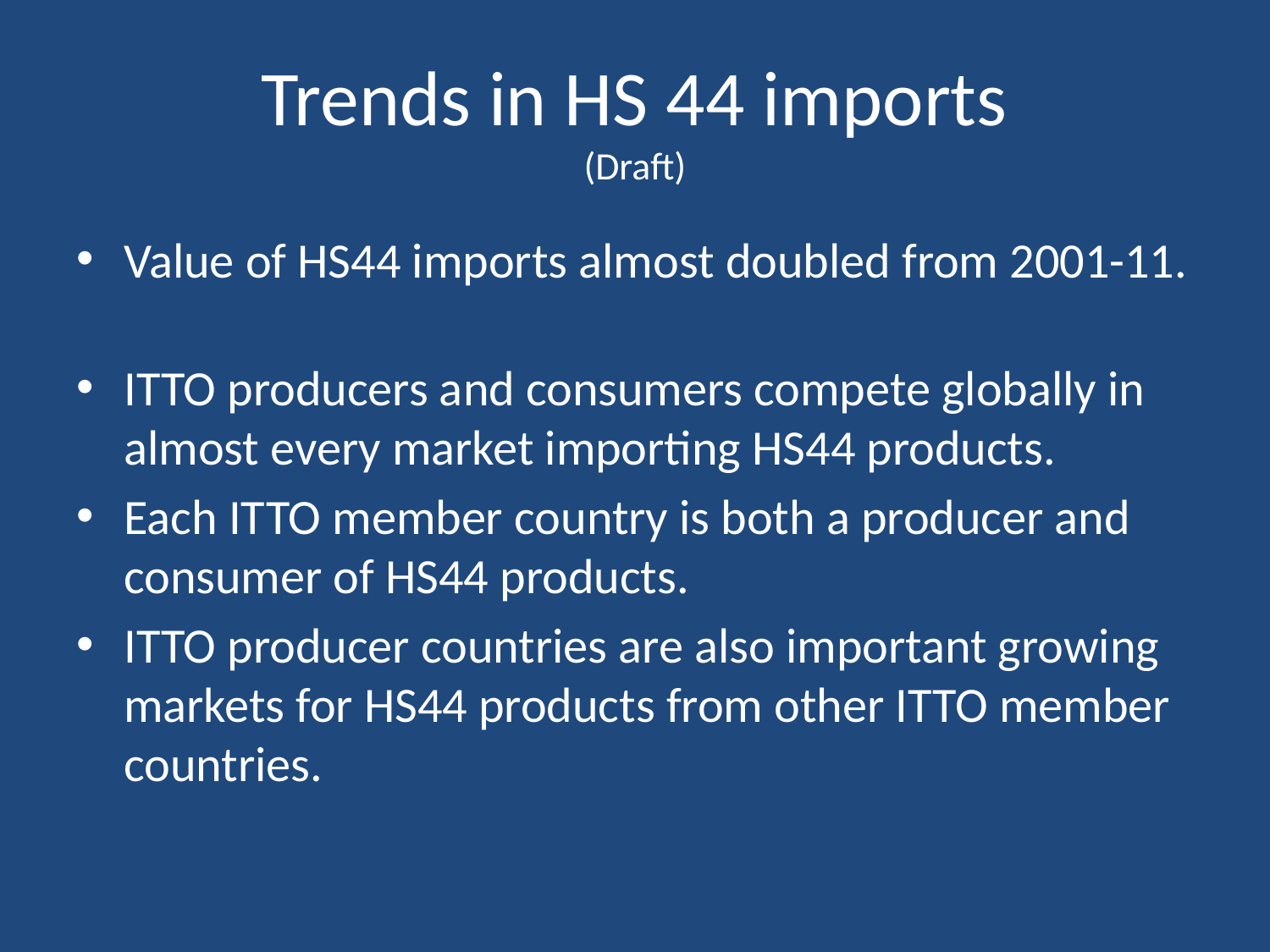

# Trends in HS 44 imports (Draft)
Value of HS44 imports almost doubled from 2001-11.
ITTO producers and consumers compete globally in almost every market importing HS44 products.
Each ITTO member country is both a producer and consumer of HS44 products.
ITTO producer countries are also important growing markets for HS44 products from other ITTO member countries.